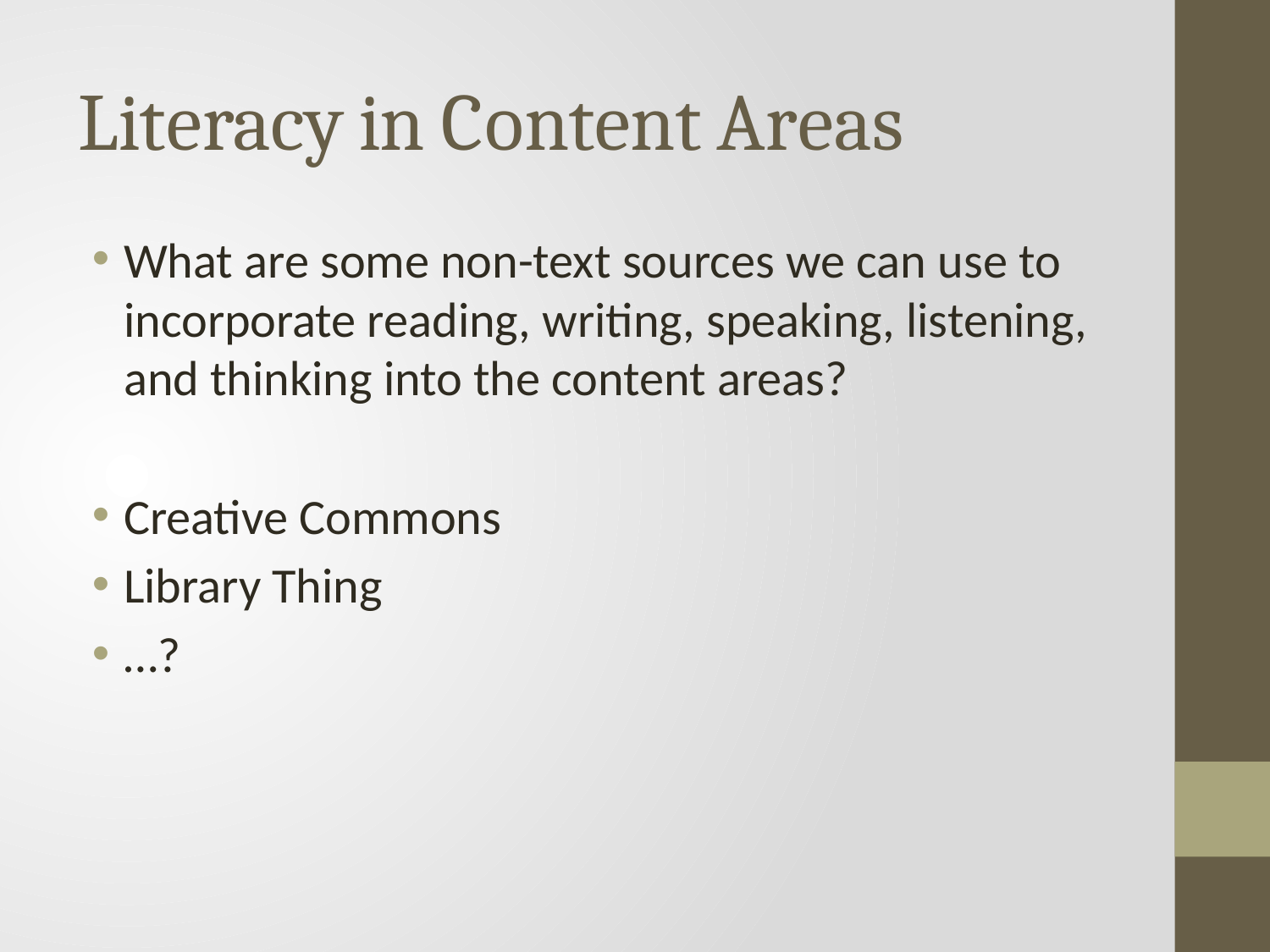

# Literacy in Content Areas
What are some non-text sources we can use to incorporate reading, writing, speaking, listening, and thinking into the content areas?

Creative Commons
Library Thing
…?